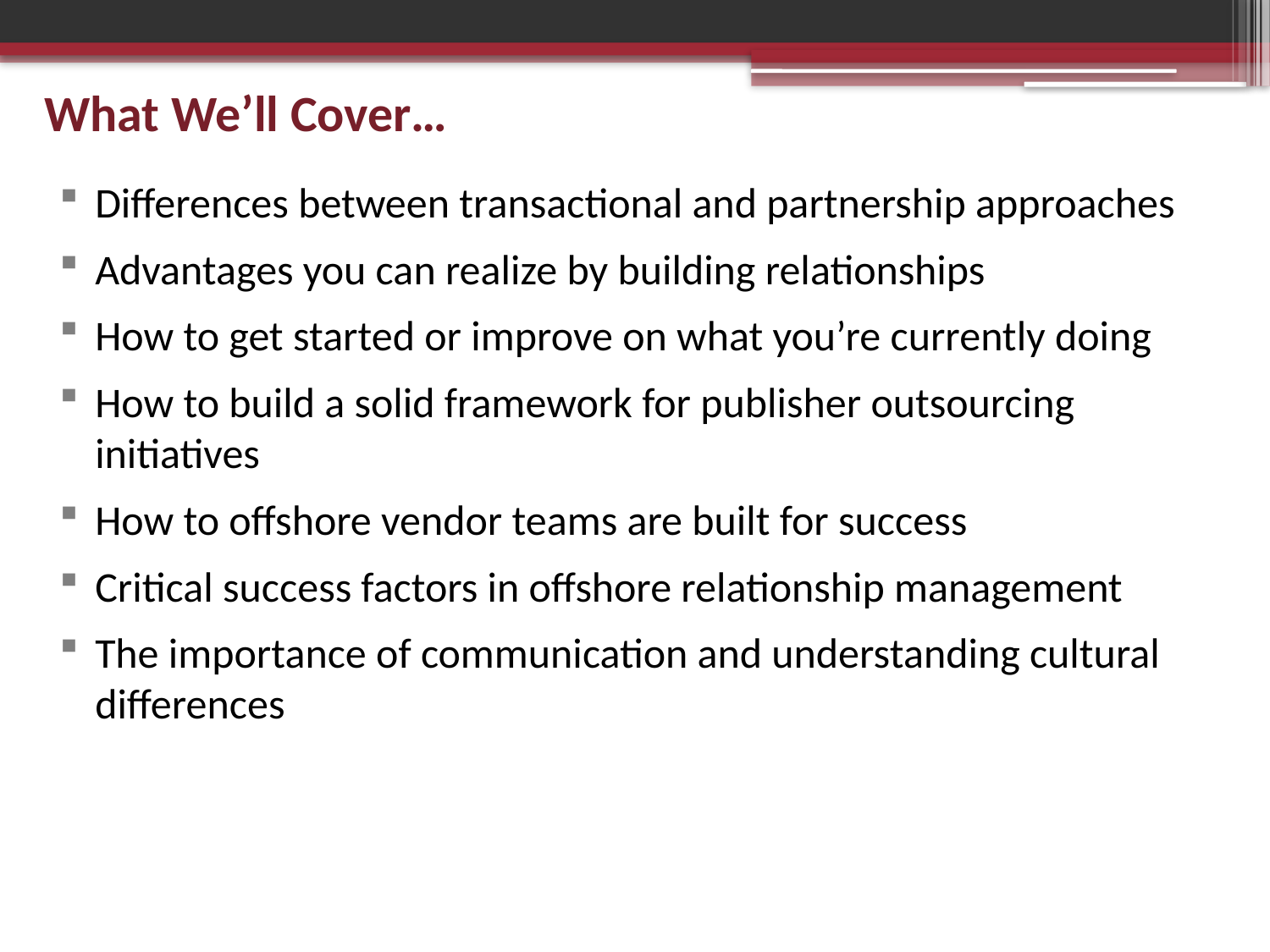

# What We’ll Cover…
Differences between transactional and partnership approaches
Advantages you can realize by building relationships
How to get started or improve on what you’re currently doing
How to build a solid framework for publisher outsourcing initiatives
How to offshore vendor teams are built for success
Critical success factors in offshore relationship management
The importance of communication and understanding cultural differences